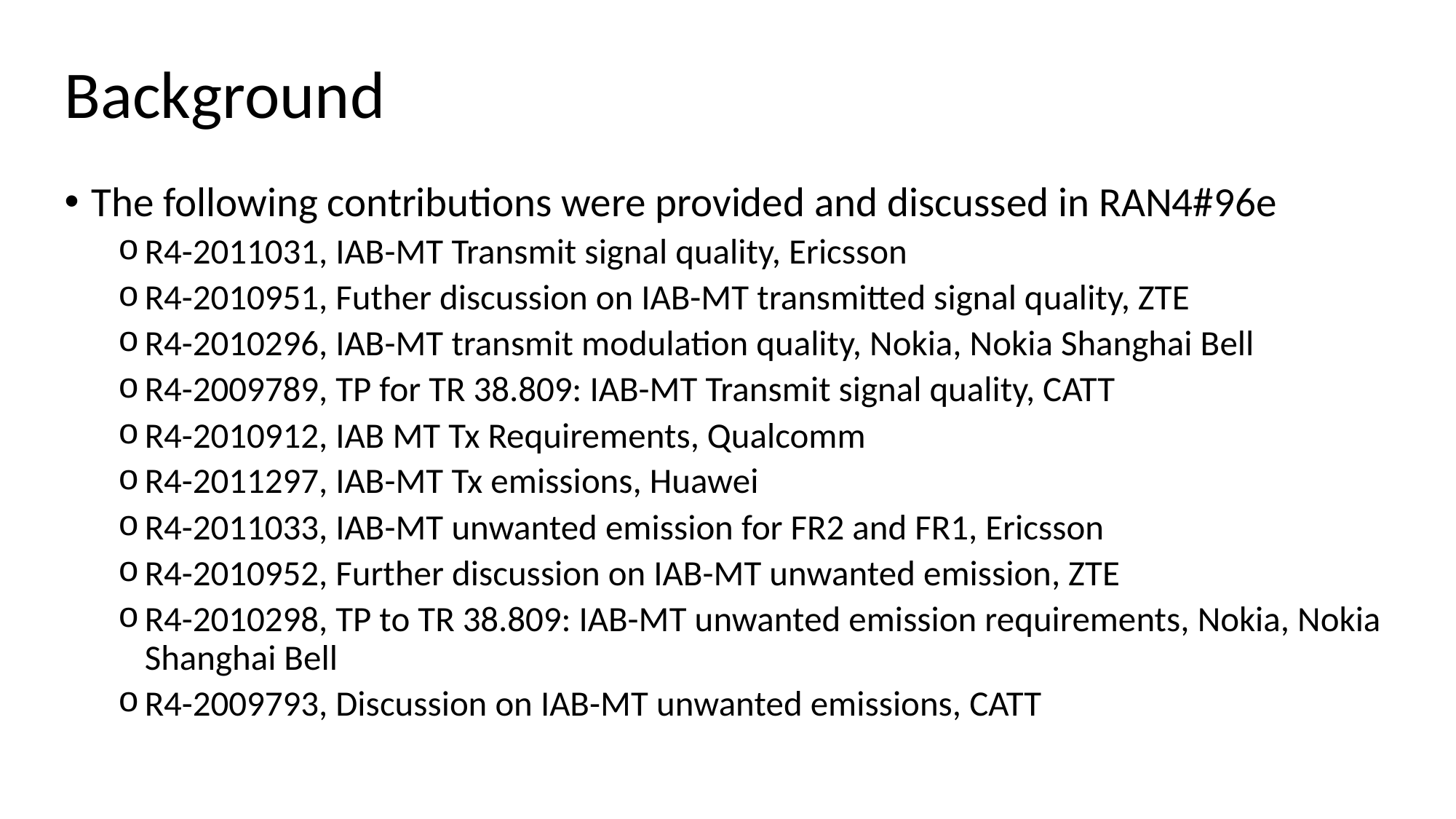

# Background
The following contributions were provided and discussed in RAN4#96e
R4-2011031, IAB-MT Transmit signal quality, Ericsson
R4-2010951, Futher discussion on IAB-MT transmitted signal quality, ZTE
R4-2010296, IAB-MT transmit modulation quality, Nokia, Nokia Shanghai Bell
R4-2009789, TP for TR 38.809: IAB-MT Transmit signal quality, CATT
R4-2010912, IAB MT Tx Requirements, Qualcomm
R4-2011297, IAB-MT Tx emissions, Huawei
R4-2011033, IAB-MT unwanted emission for FR2 and FR1, Ericsson
R4-2010952, Further discussion on IAB-MT unwanted emission, ZTE
R4-2010298, TP to TR 38.809: IAB-MT unwanted emission requirements, Nokia, Nokia Shanghai Bell
R4-2009793, Discussion on IAB-MT unwanted emissions, CATT